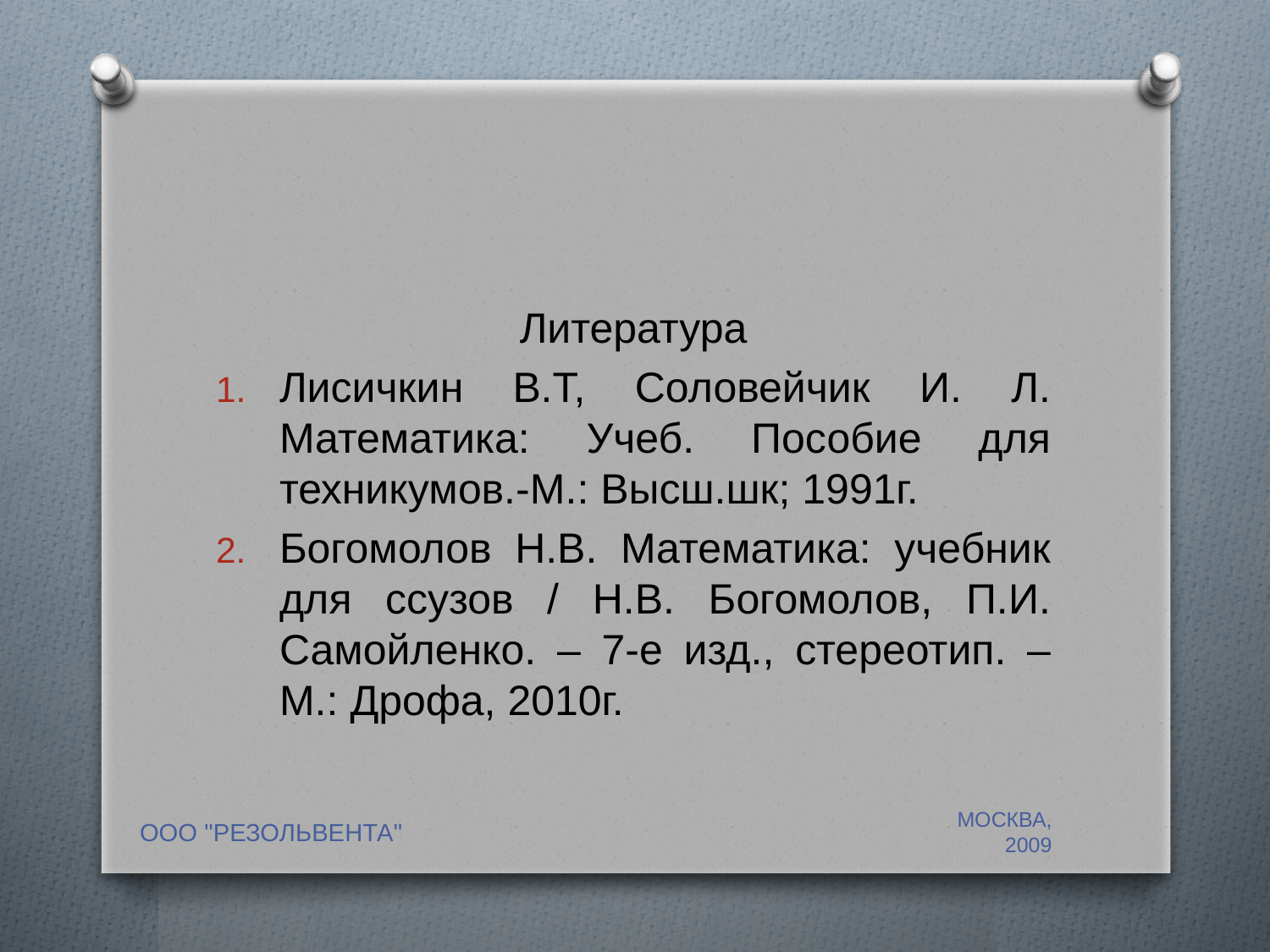

#
Литература
Лисичкин В.Т, Соловейчик И. Л. Математика: Учеб. Пособие для техникумов.-М.: Высш.шк; 1991г.
Богомолов Н.В. Математика: учебник для ссузов / Н.В. Богомолов, П.И. Самойленко. – 7-е изд., стереотип. – М.: Дрофа, 2010г.
ООО "РЕЗОЛЬВЕНТА"
МОСКВА, 2009